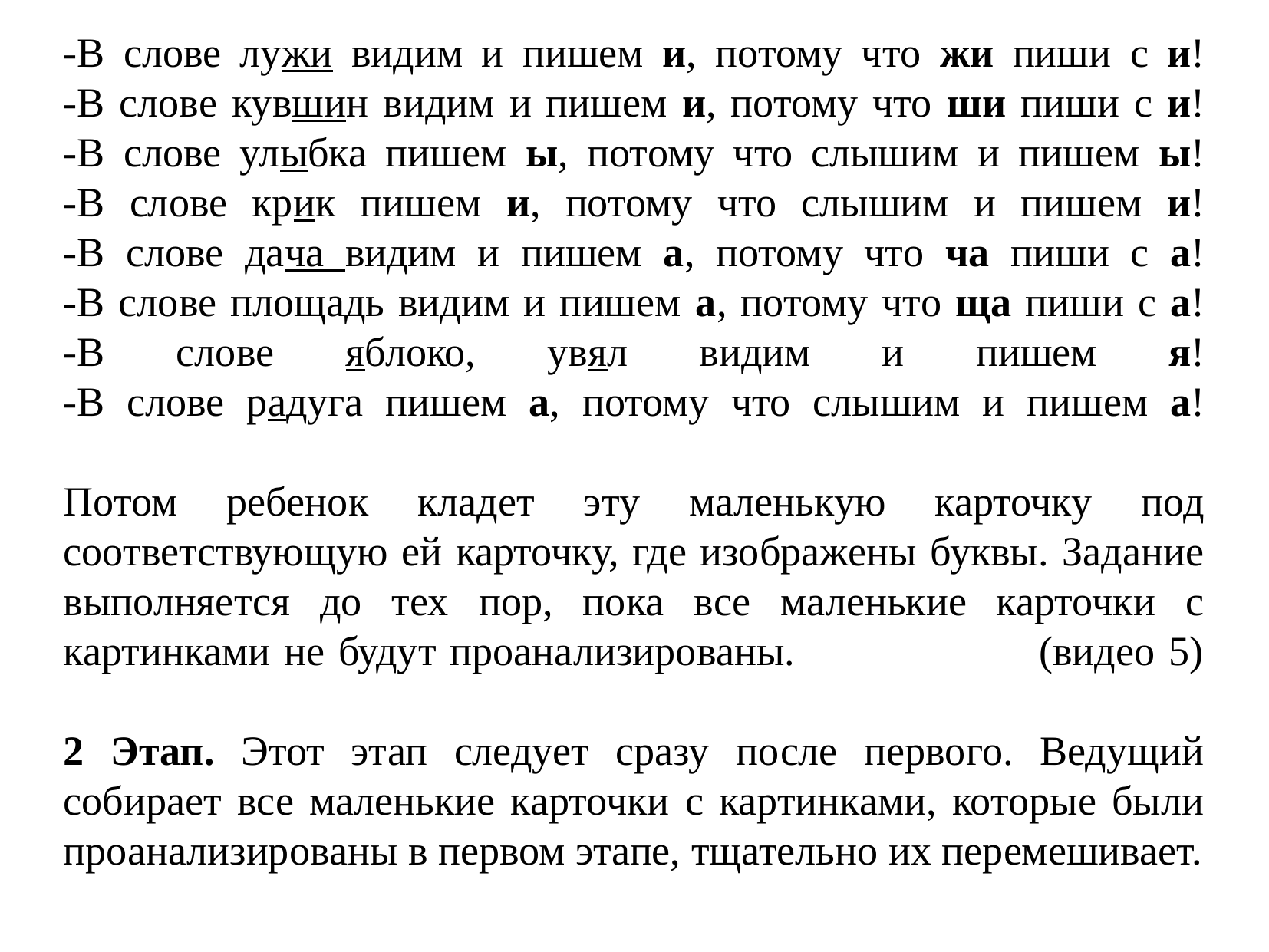

-В слове лужи видим и пишем и, потому что жи пиши с и!
-В слове кувшин видим и пишем и, потому что ши пиши с и!
-В слове улыбка пишем ы, потому что слышим и пишем ы!
-В слове крик пишем и, потому что слышим и пишем и!
-В слове дача видим и пишем а, потому что ча пиши с а!
-В слове площадь видим и пишем а, потому что ща пиши с а!
-В слове яблоко, увял видим и пишем я!
-В слове радуга пишем а, потому что слышим и пишем а!
Потом ребенок кладет эту маленькую карточку под соответствующую ей карточку, где изображены буквы. Задание выполняется до тех пор, пока все маленькие карточки с картинками не будут проанализированы.                  (видео 5)
2 Этап. Этот этап следует сразу после первого. Ведущий собирает все маленькие карточки с картинками, которые были проанализированы в первом этапе, тщательно их перемешивает.